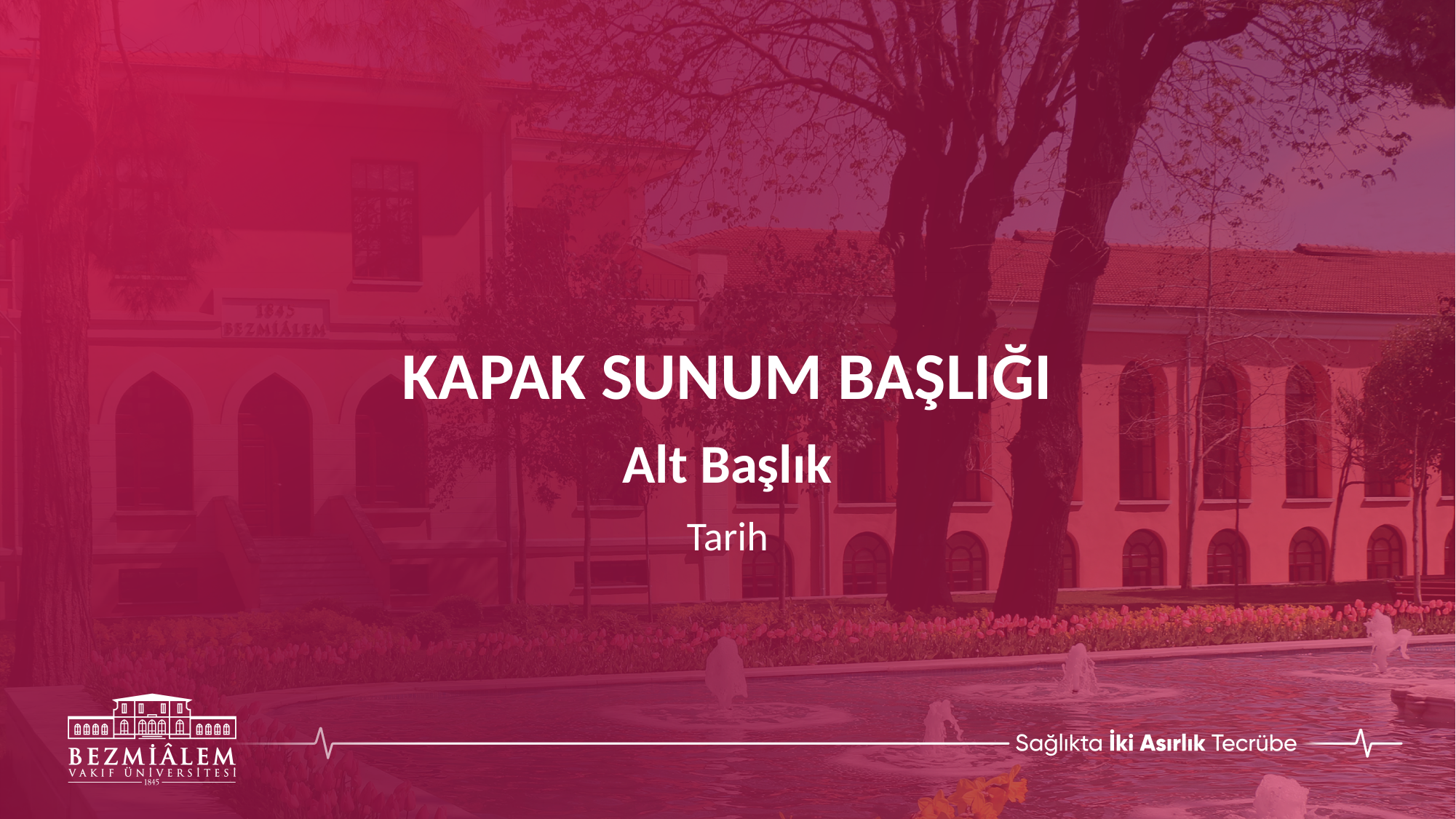

# KAPAK SUNUM BAŞLIĞI
Alt Başlık
Tarih